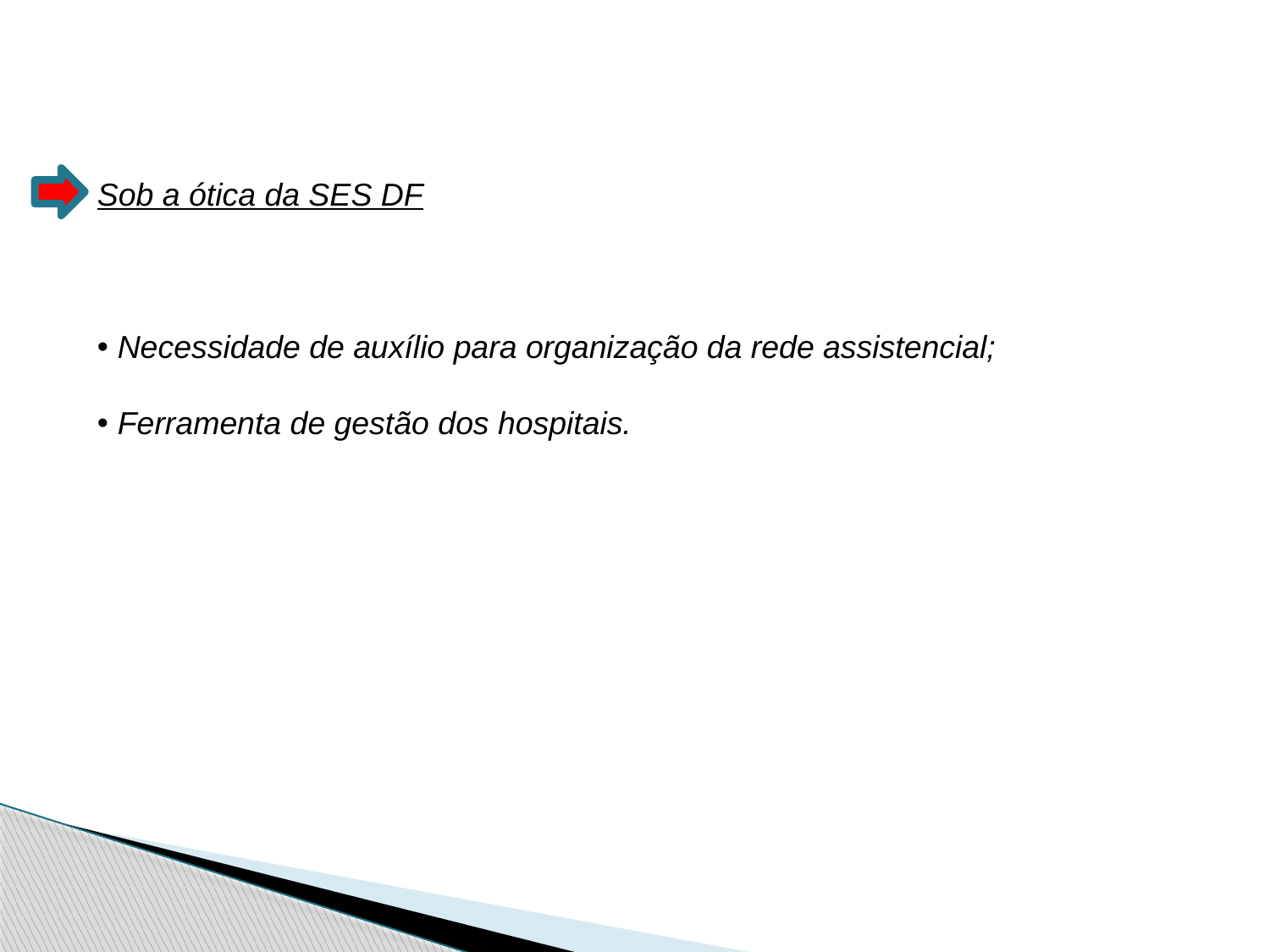

Sob a ótica da SES DF

 Necessidade de auxílio para organização da rede assistencial;

 Ferramenta de gestão dos hospitais.